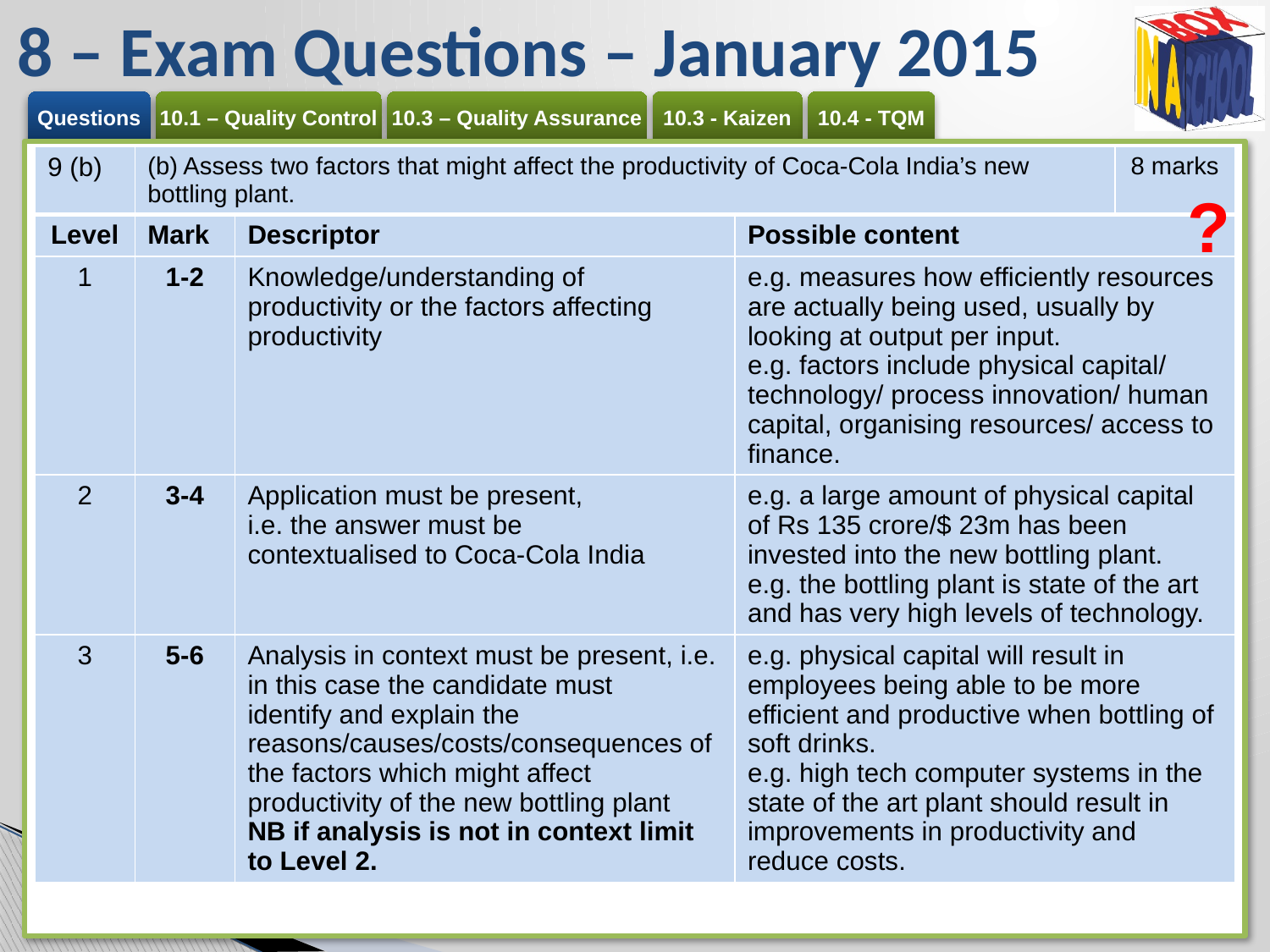

# 8 – Exam Questions – January 2015
| 9 (b) | (b) Assess two factors that might affect the productivity of Coca-Cola India’s new bottling plant. |  |  | 8 marks |
| --- | --- | --- | --- | --- |
| Level | Mark | Descriptor | Possible content |  |
| 1 | 1-2 | Knowledge/understanding of productivity or the factors affecting productivity | e.g. measures how efficiently resources are actually being used, usually by looking at output per input. e.g. factors include physical capital/ technology/ process innovation/ human capital, organising resources/ access to finance. |  |
| 2 | 3-4 | Application must be present, i.e. the answer must be contextualised to Coca-Cola India | e.g. a large amount of physical capital of Rs 135 crore/$ 23m has been invested into the new bottling plant. e.g. the bottling plant is state of the art and has very high levels of technology. |  |
| 3 | 5-6 | Analysis in context must be present, i.e. in this case the candidate must identify and explain the reasons/causes/costs/consequences of the factors which might affect productivity of the new bottling plant NB if analysis is not in context limit to Level 2. | e.g. physical capital will result in employees being able to be more efficient and productive when bottling of soft drinks. e.g. high tech computer systems in the state of the art plant should result in improvements in productivity and reduce costs. |  |
?